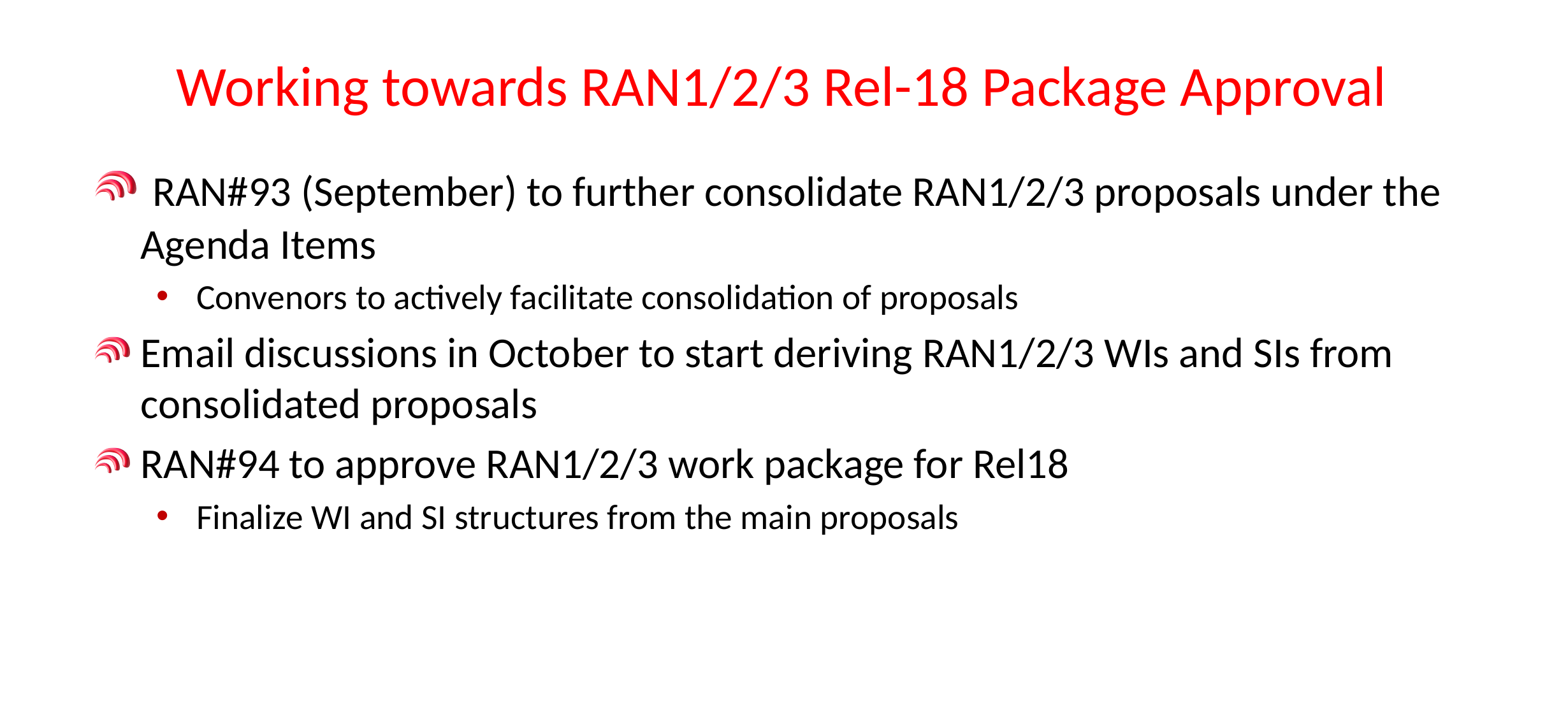

# Working towards RAN1/2/3 Rel-18 Package Approval
 RAN#93 (September) to further consolidate RAN1/2/3 proposals under the Agenda Items
Convenors to actively facilitate consolidation of proposals
Email discussions in October to start deriving RAN1/2/3 WIs and SIs from consolidated proposals
RAN#94 to approve RAN1/2/3 work package for Rel18
Finalize WI and SI structures from the main proposals